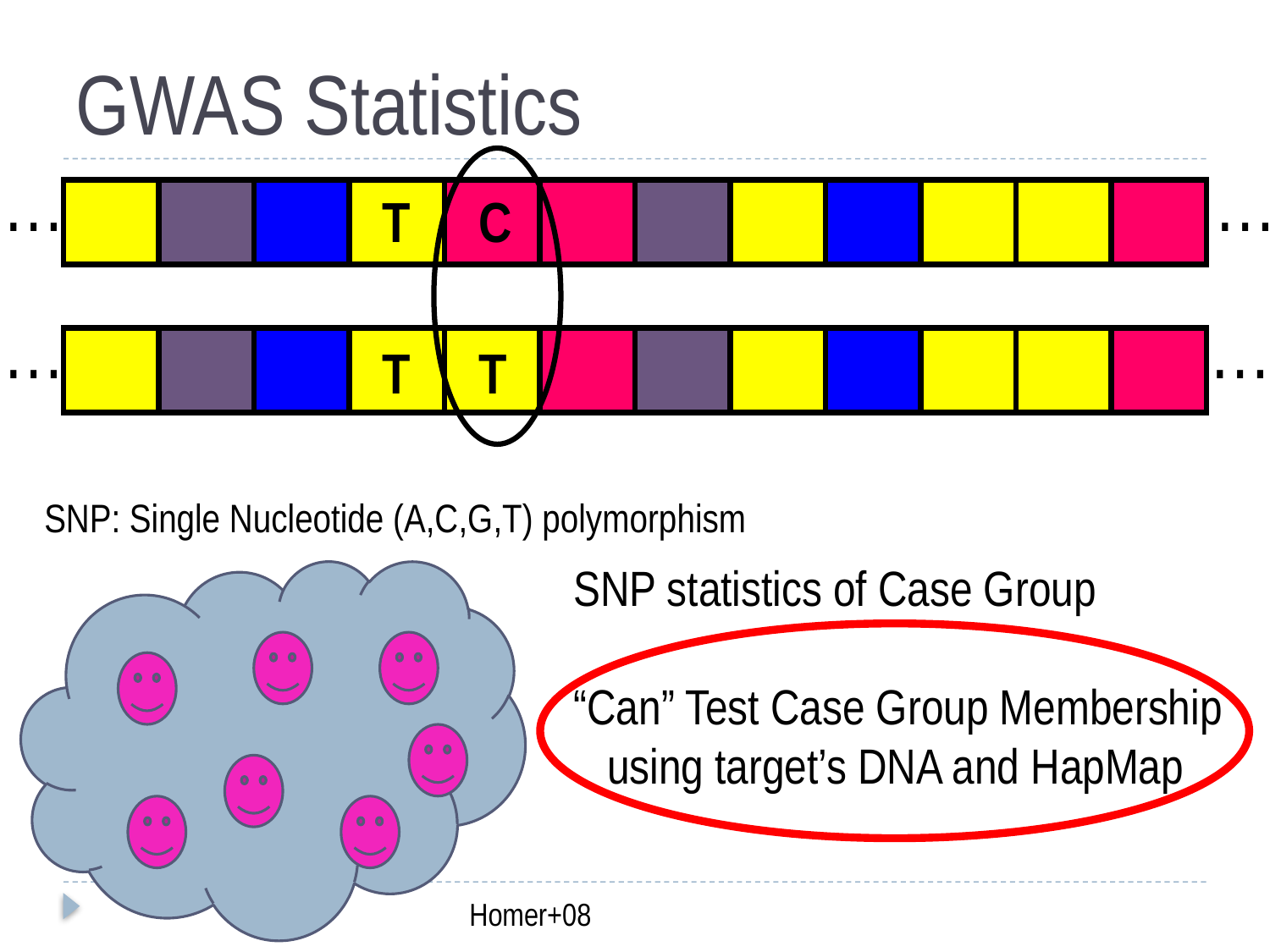

# GWAS Statistics
…

…

T
C
…
…

T
T
SNP: Single Nucleotide (A,C,G,T) polymorphism
SNP statistics of Case Group

“Can” Test Case Group Membership
   using target’s DNA and HapMap

Homer+08